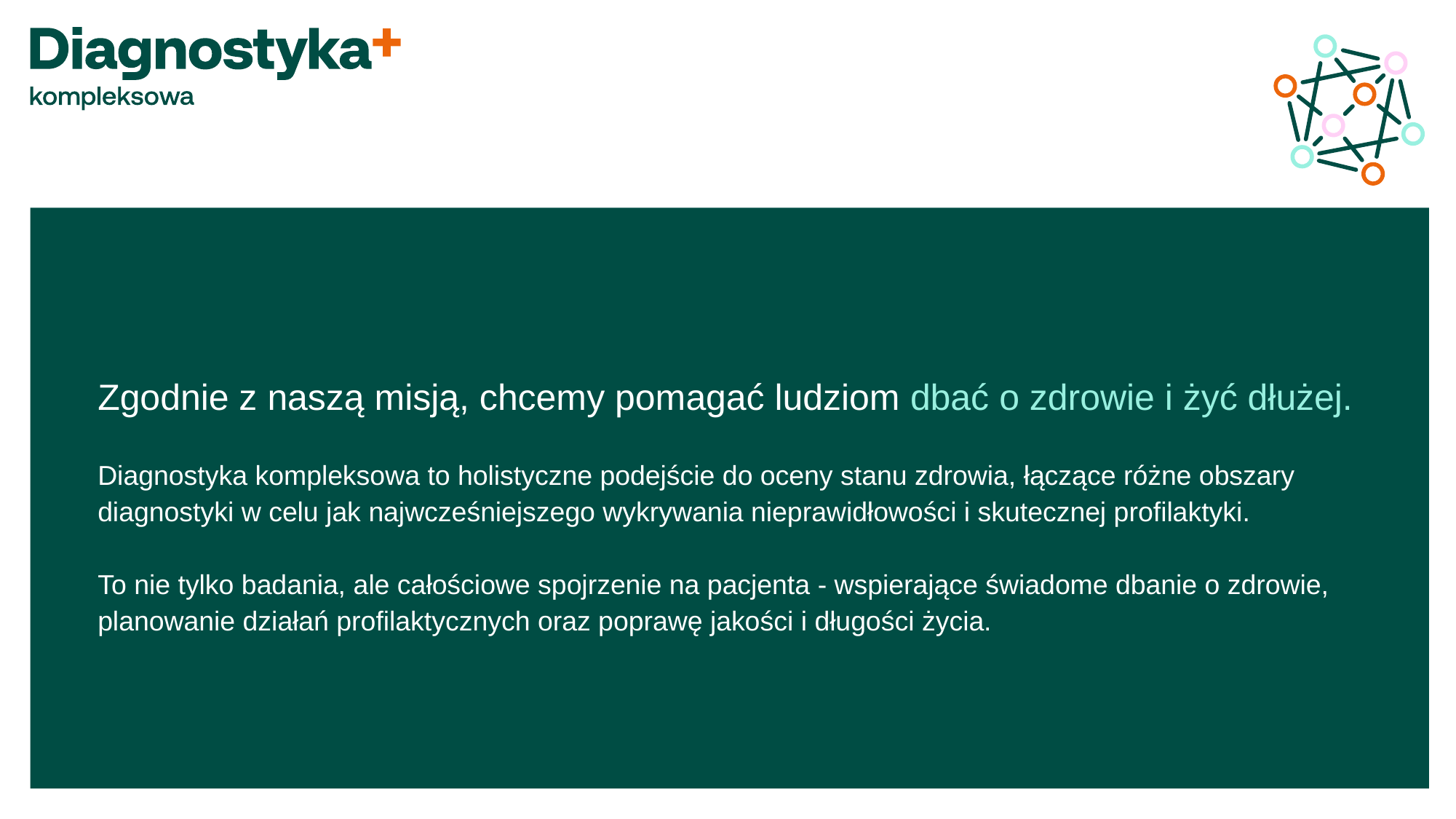

Zgodnie z naszą misją, chcemy pomagać ludziom dbać o zdrowie i żyć dłużej.

Diagnostyka kompleksowa to holistyczne podejście do oceny stanu zdrowia, łączące różne obszary diagnostyki w celu jak najwcześniejszego wykrywania nieprawidłowości i skutecznej profilaktyki.

To nie tylko badania, ale całościowe spojrzenie na pacjenta - wspierające świadome dbanie o zdrowie, planowanie działań profilaktycznych oraz poprawę jakości i długości życia.